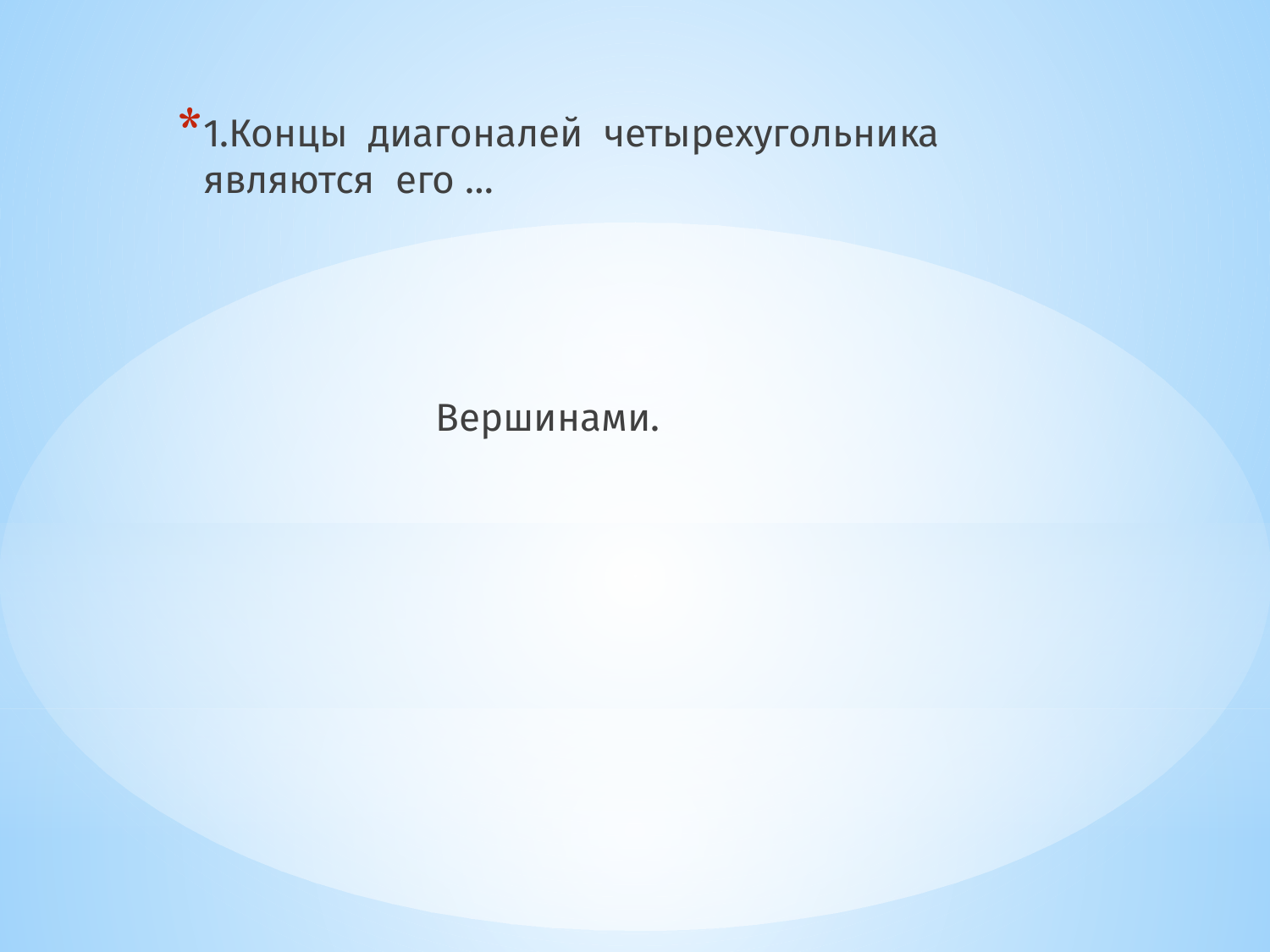

1.Концы  диагоналей  четырехугольника  являются  его …

                          Вершинами.